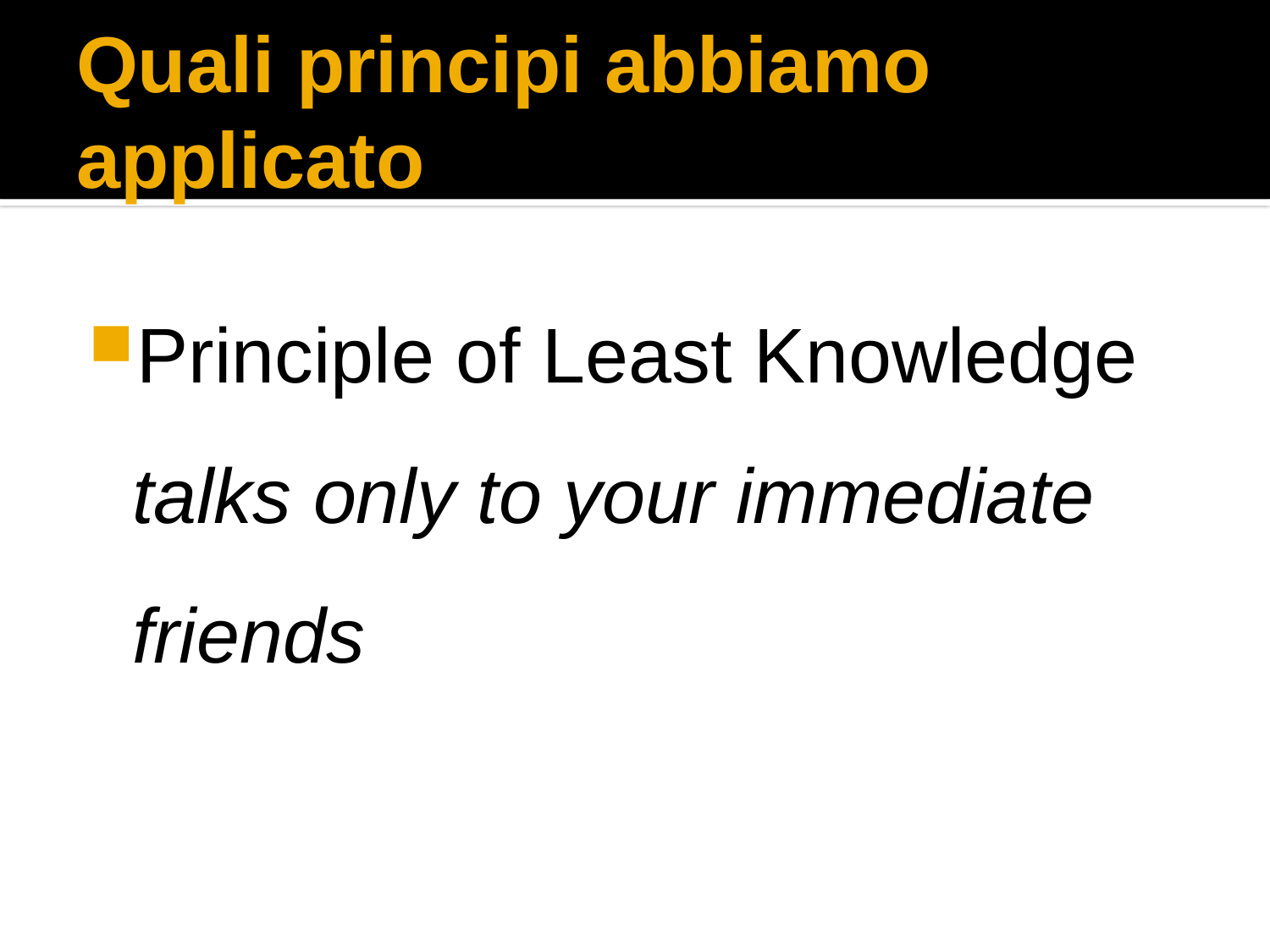

# Quali principi abbiamo applicato
Principle of Least Knowledge
talks only to your immediate friends